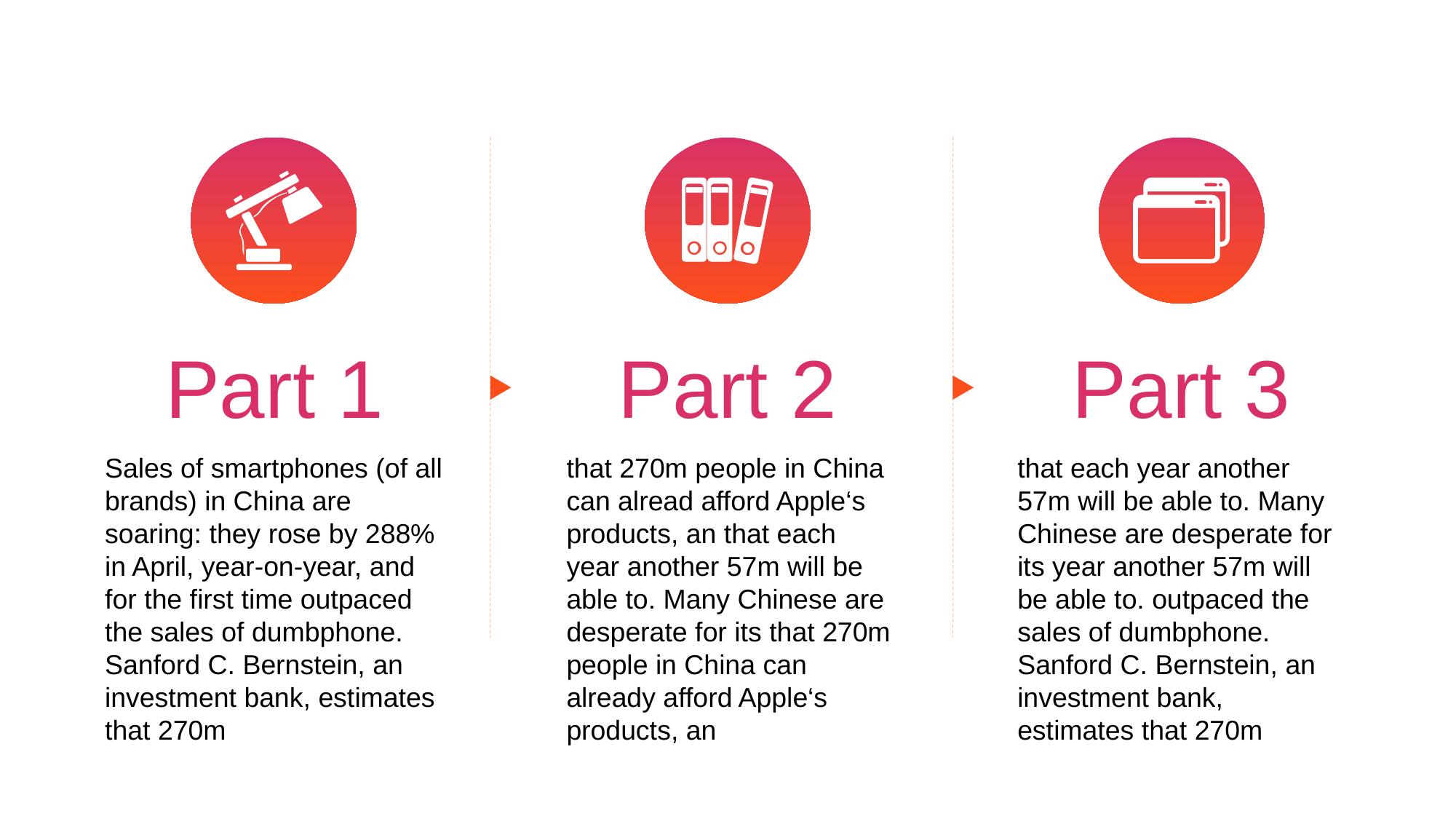

Part 1
Part 2
Part 3

Sales of smartphones (of all brands) in China are soaring: they rose by 288% in April, year-on-year, and for the first time outpaced the sales of dumbphone. Sanford C. Bernstein, an investment bank, estimates that 270m
that 270m people in China can alread afford Apple‘s products, an that each year another 57m will be able to. Many Chinese are desperate for its that 270m people in China can already afford Apple‘s products, an
that each year another 57m will be able to. Many Chinese are desperate for its year another 57m will be able to. outpaced the sales of dumbphone. Sanford C. Bernstein, an investment bank, estimates that 270m